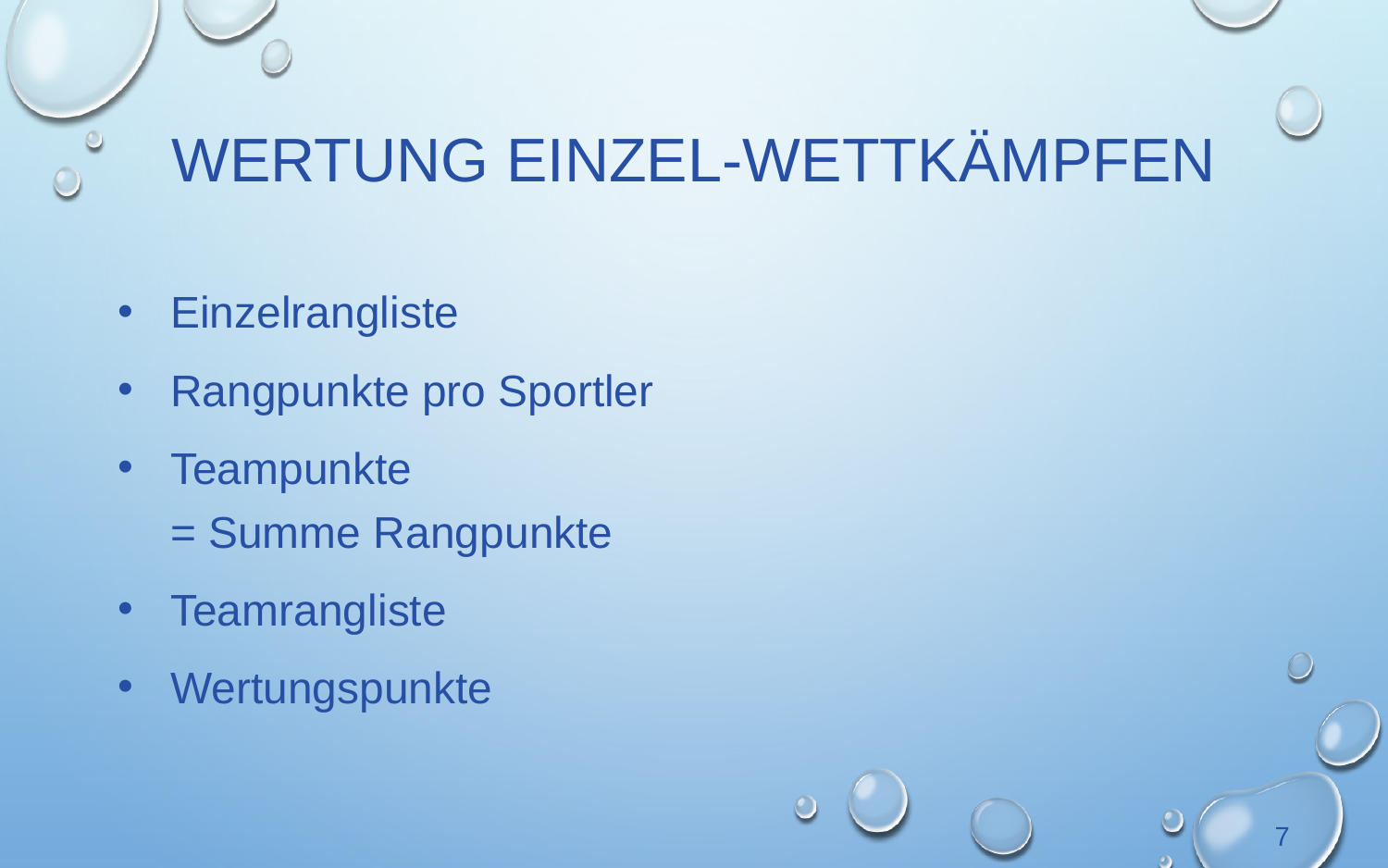

# Wertung Einzel-Wettkämpfen
Einzelrangliste
Rangpunkte pro Sportler
Teampunkte
= Summe Rangpunkte
Teamrangliste
Wertungspunkte

7